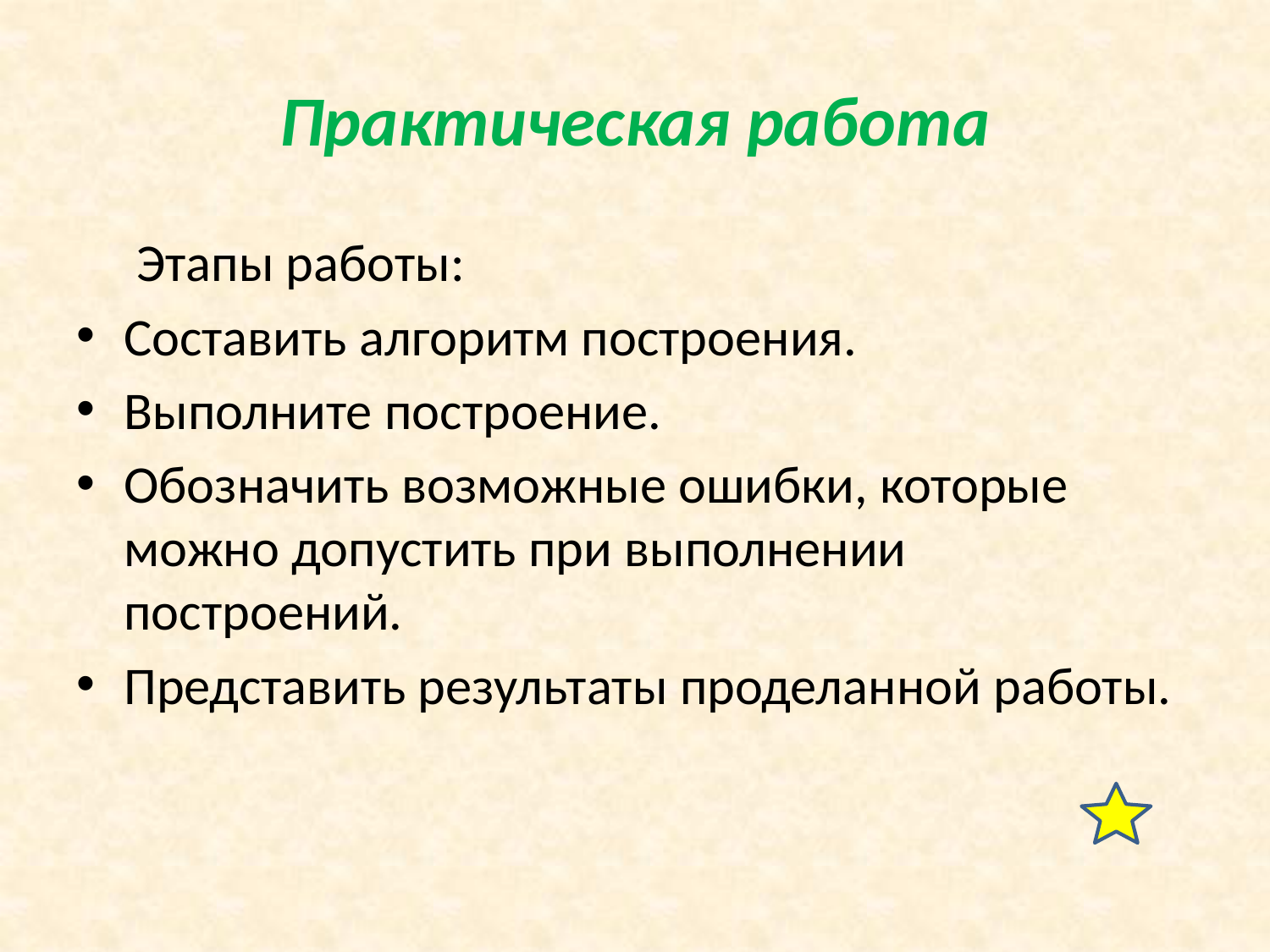

# Практическая работа
     Этапы работы:
Составить алгоритм построения.
Выполните построение.
Обозначить возможные ошибки, которые можно допустить при выполнении построений.
Представить результаты проделанной работы.